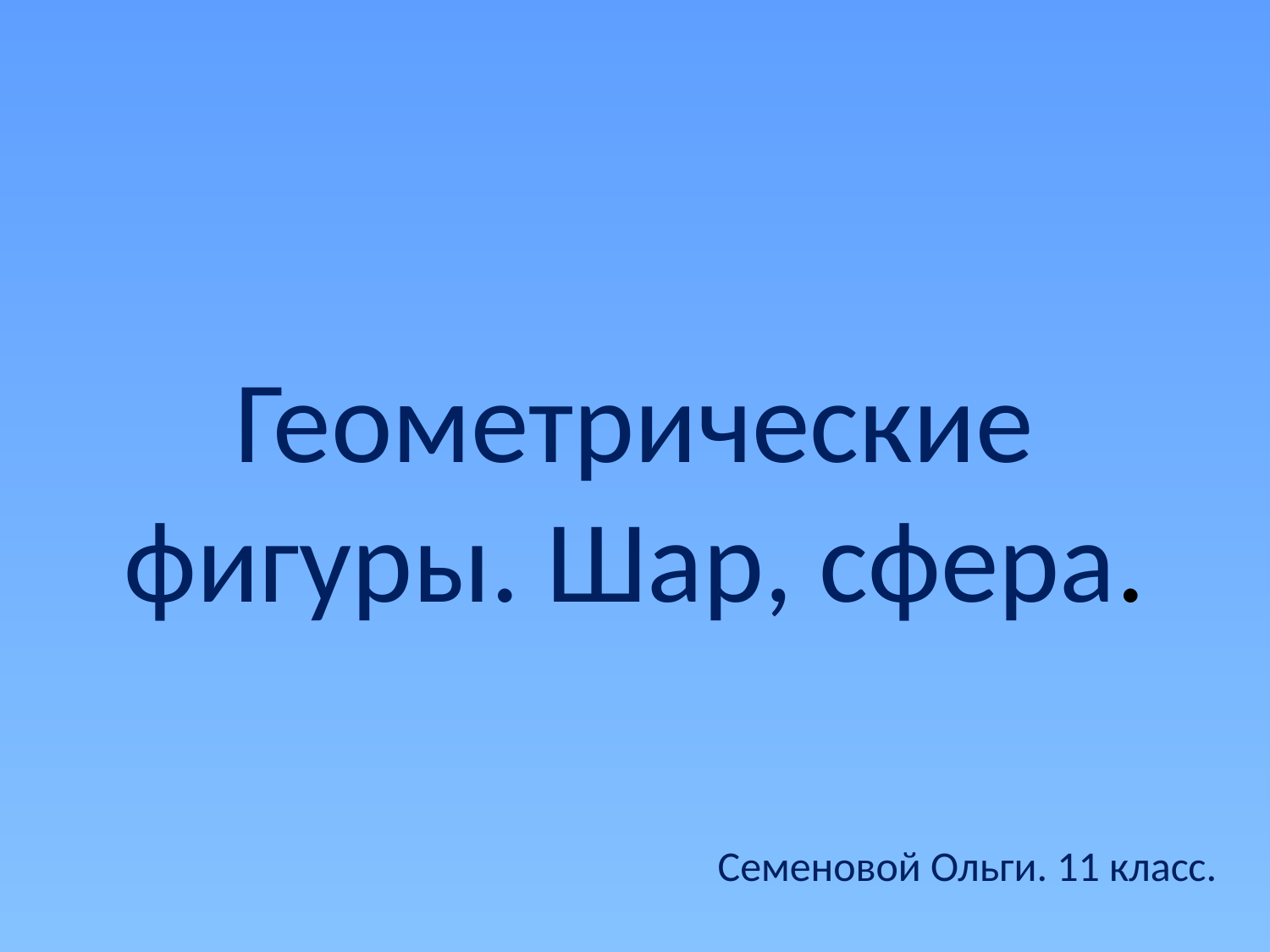

# Геометрические фигуры. Шар, сфера.
Семеновой Ольги. 11 класс.